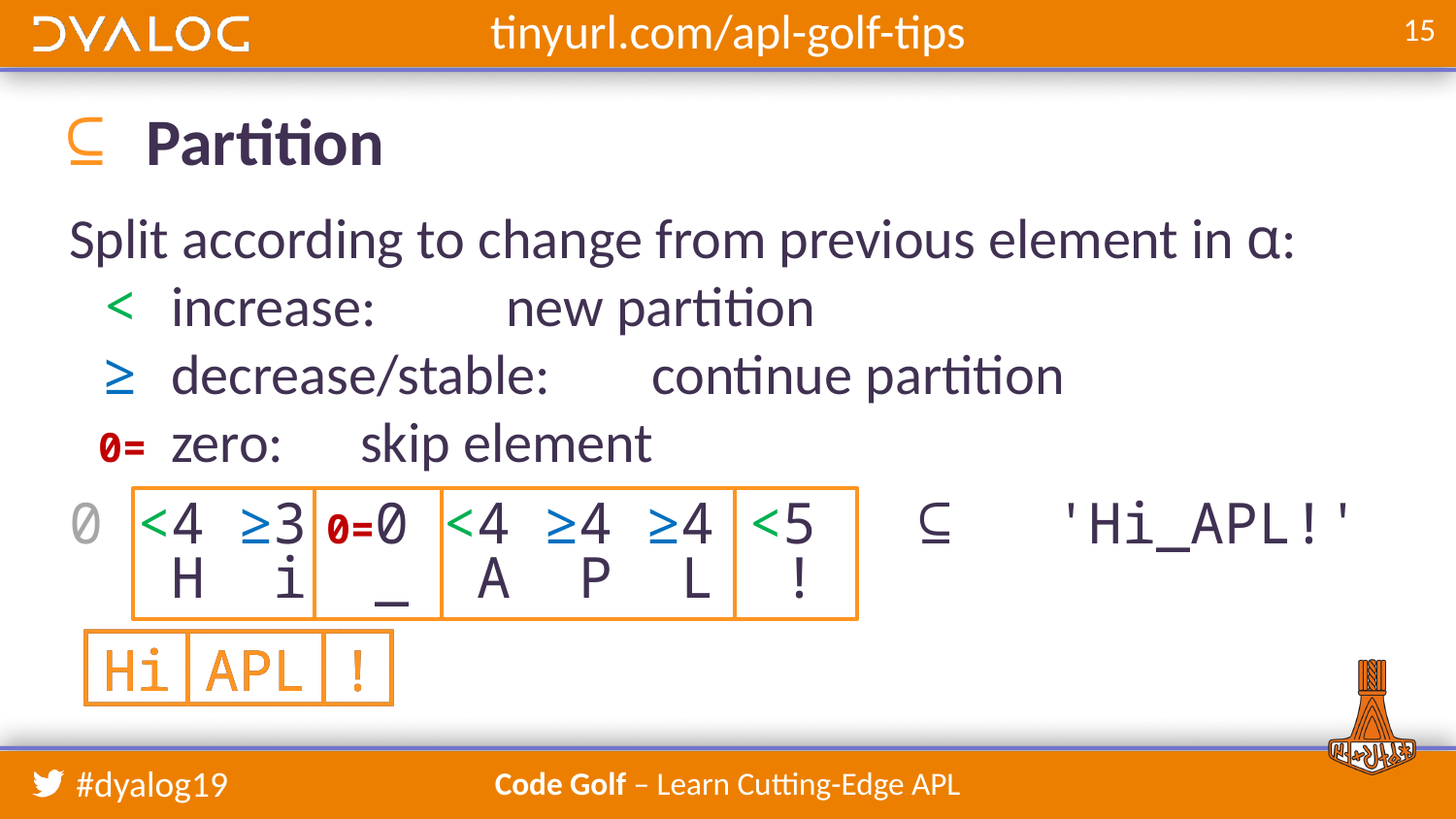

# ⊆ Partition
Split according to change from previous element in ⍺:
 < increase:	new partition
 ≥ decrease/stable:	continue partition
 0= zero:	skip element
   4  3  0  4  4  4  5   ⊆   'Hi_APL!'
   H  i  _  A  P  L  !
┌──┬───┬─┐
│Hi│APL│!│
└──┴───┴─┘

0 <  ≥  0=  <  ≥  ≥  <

┌──┐
│Hi│
└──┘

   ┌───┐
   │APL│
   └───┘

       ┌─┐
       │!│
       └─┘